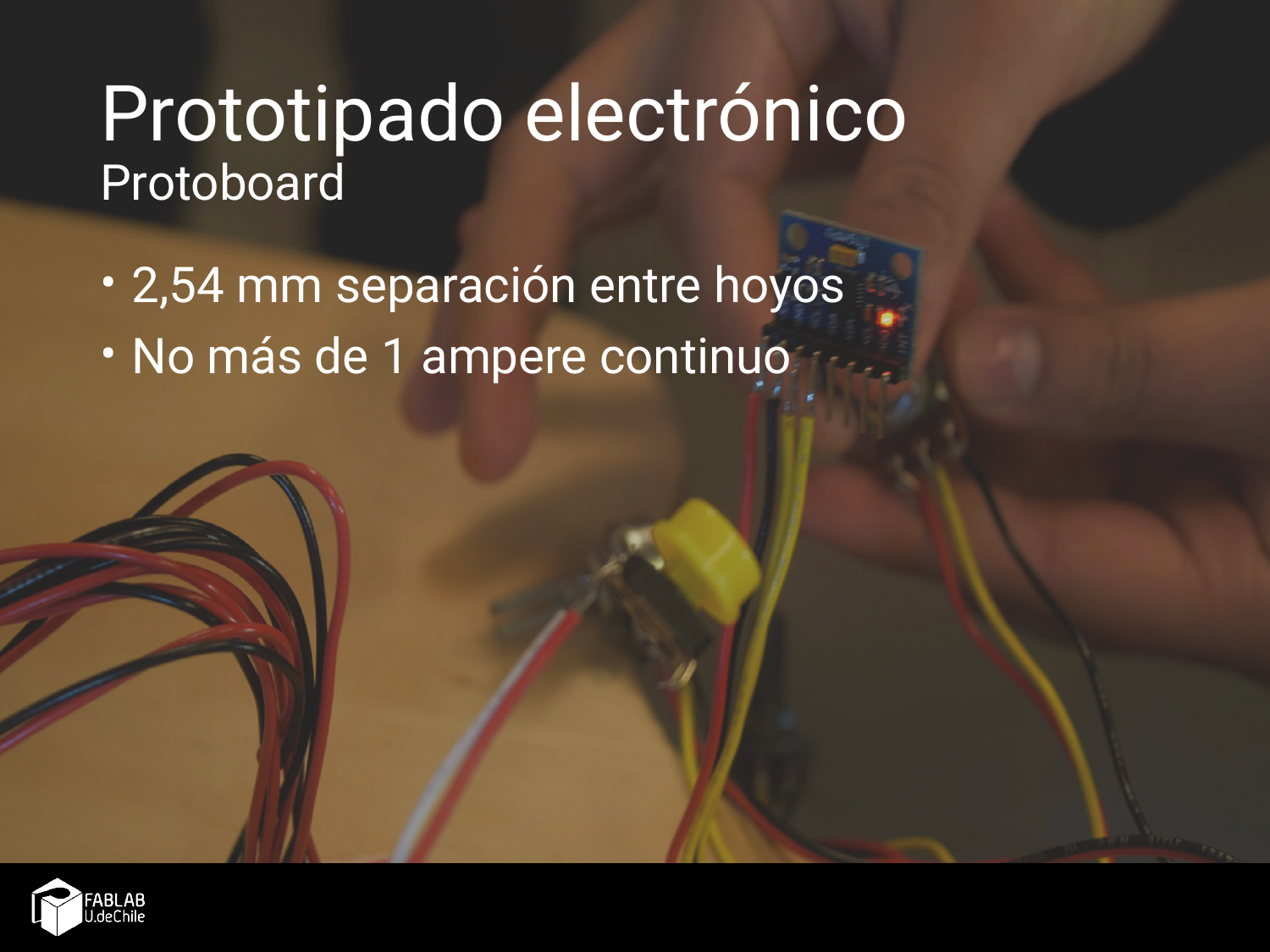

# Prototipado electrónico Protoboard
2,54 mm separación entre hoyos
No más de 1 ampere continuo